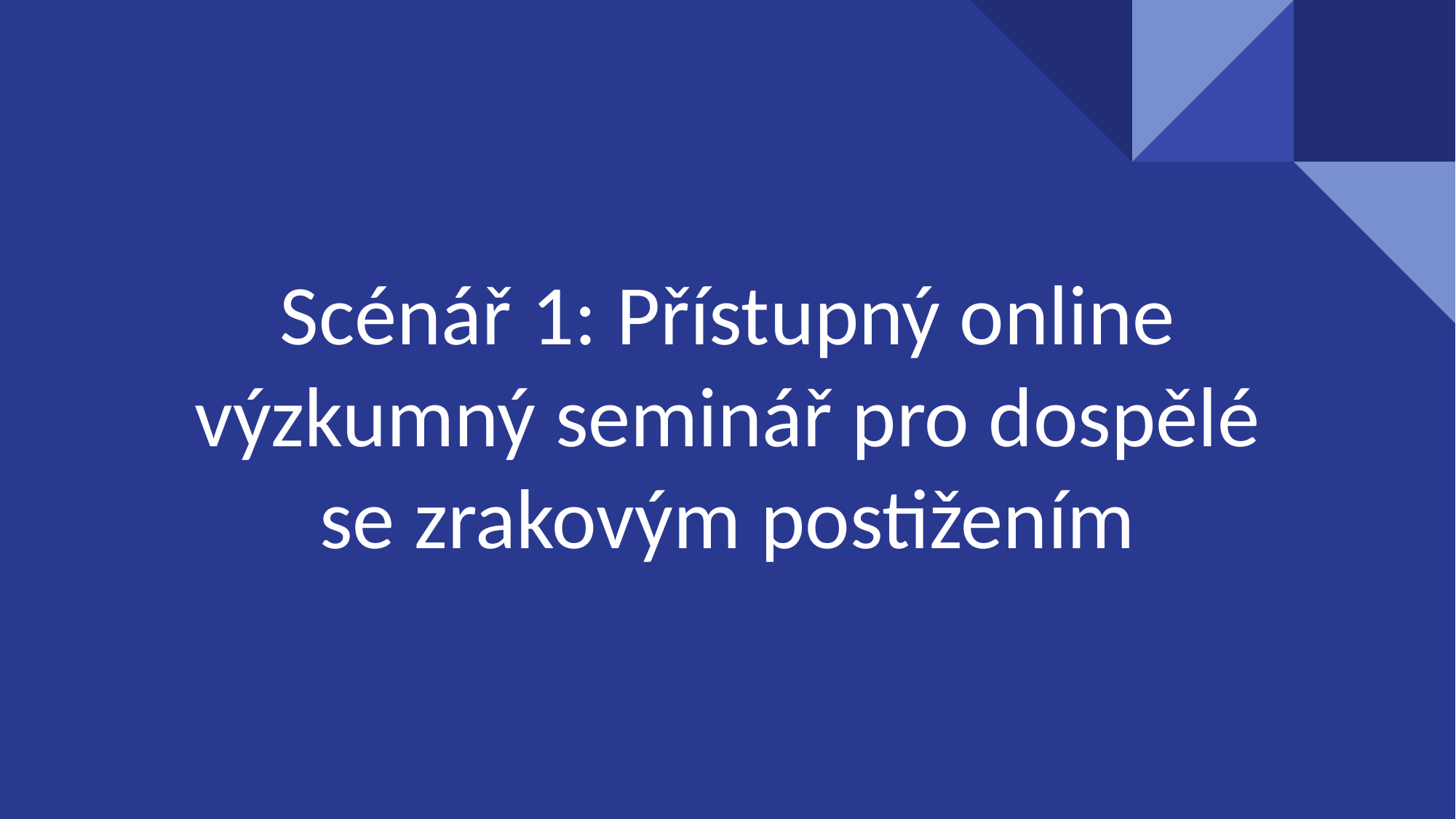

# Scénář 1: Přístupný online výzkumný seminář pro dospělé se zrakovým postižením